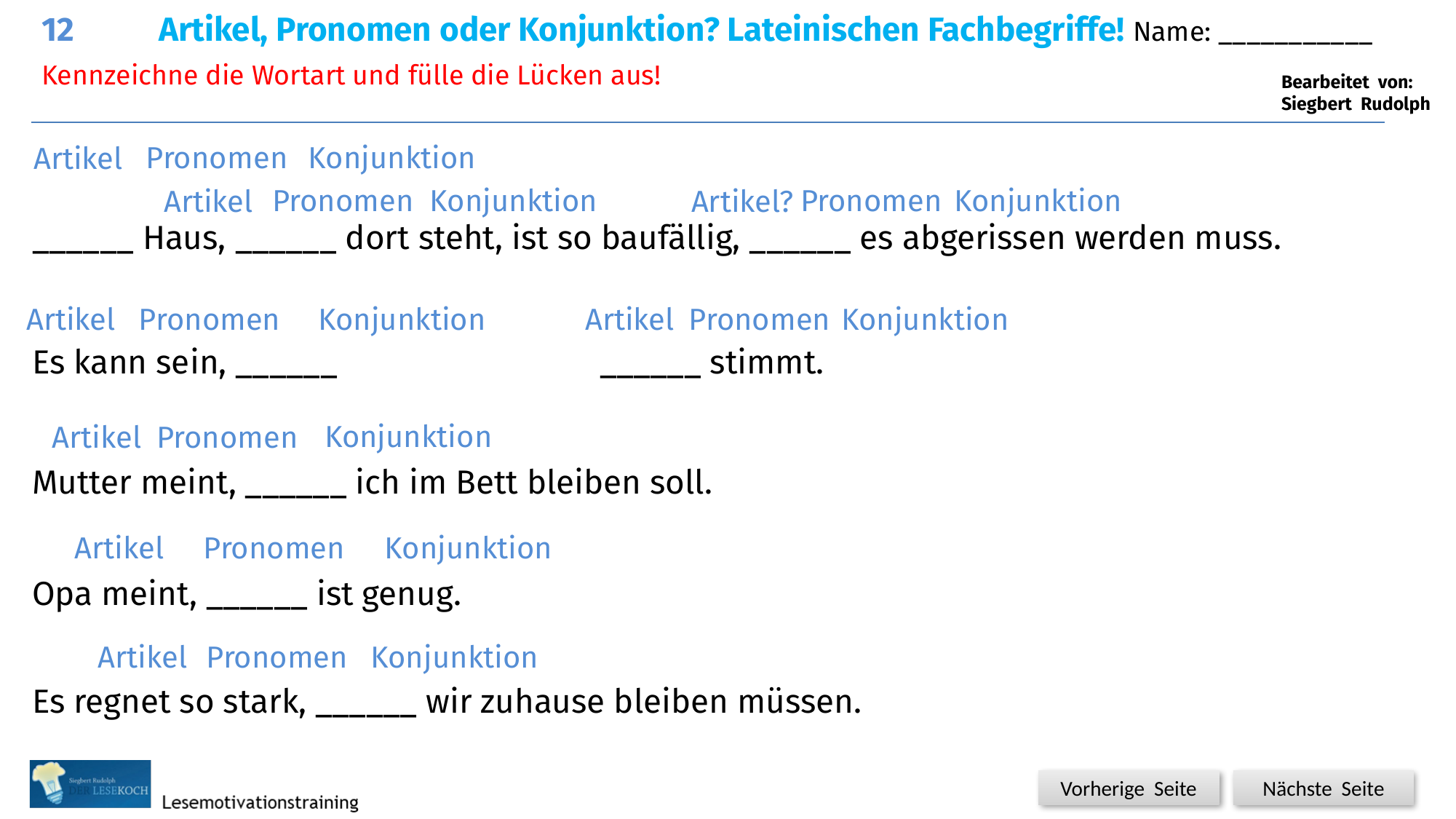

12	 Artikel, Pronomen oder Konjunktion? Lateinischen Fachbegriffe! Name: ___________
# Kennzeichne die Wortart und fülle die Lücken aus!
13
Pronomen
Konjunktion
Artikel
Pronomen
Konjunktion
Pronomen
Konjunktion
Artikel
Artikel?
______ Haus, ______ dort steht, ist so baufällig, ______ es abgerissen werden muss.
Artikel
Pronomen
Konjunktion
Artikel
Pronomen
Konjunktion
Es kann sein, ______                              ______ stimmt.
Konjunktion
Artikel
Pronomen
Mutter meint, ______ ich im Bett bleiben soll.
Artikel
Pronomen
Konjunktion
Opa meint, ______ ist genug.
Artikel
Pronomen
Konjunktion
Es regnet so stark, ______ wir zuhause bleiben müssen.